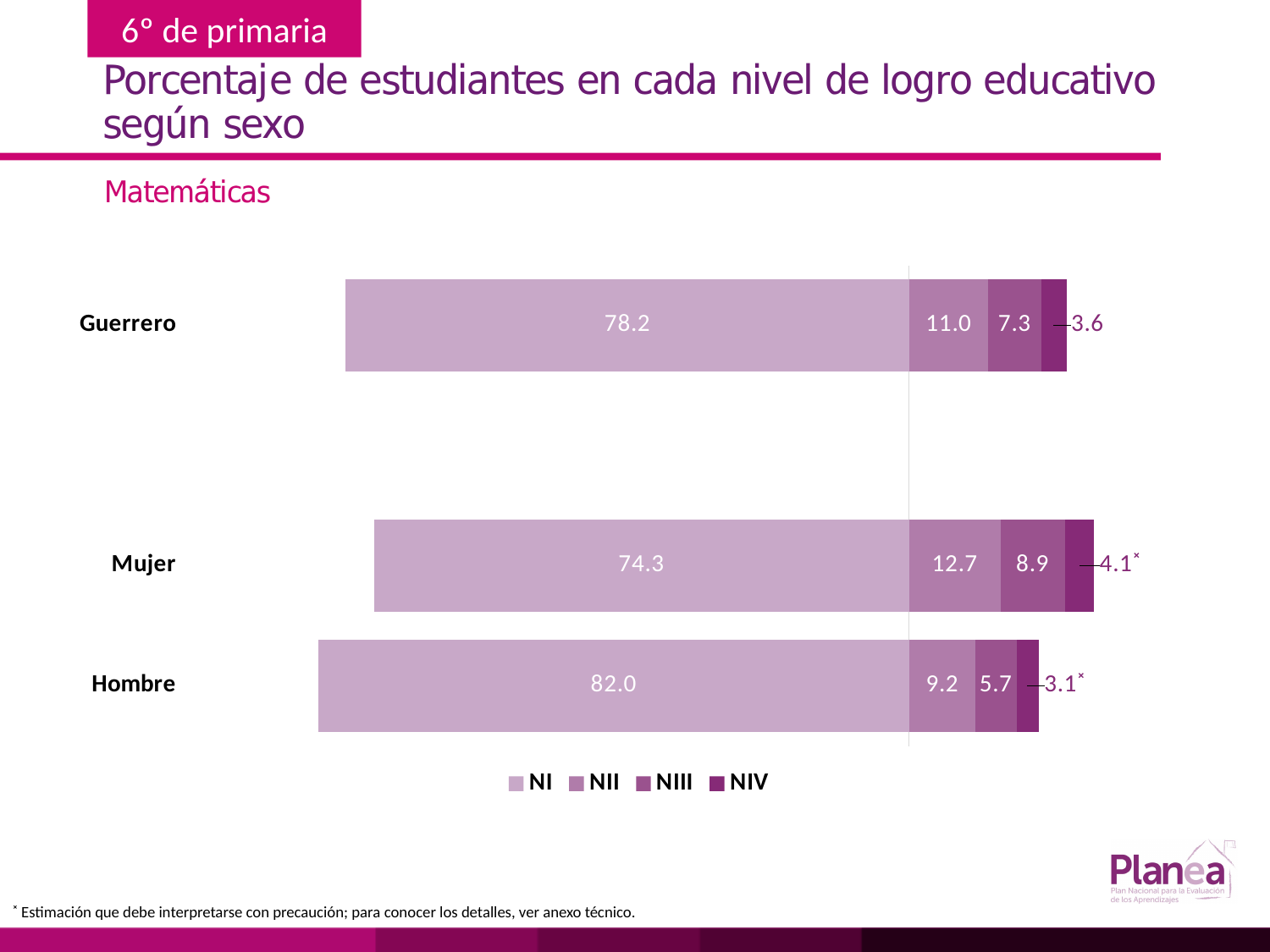

# Porcentaje de estudiantes en cada nivel de logro educativo según sexo

Matemáticas

### Chart

| Category |  |  |  |  |
|---|---|---|---|---|
| Hombre | -82.0 | 9.2 | 5.7 | 3.1 |
| Mujer | -74.3 | 12.7 | 8.9 | 4.1 |
|  | None | None | None | None |
| Guerrero | -78.2 | 11.0 | 7.3 | 3.6 |
˟ Estimación que debe interpretarse con precaución; para conocer los detalles, ver anexo técnico.